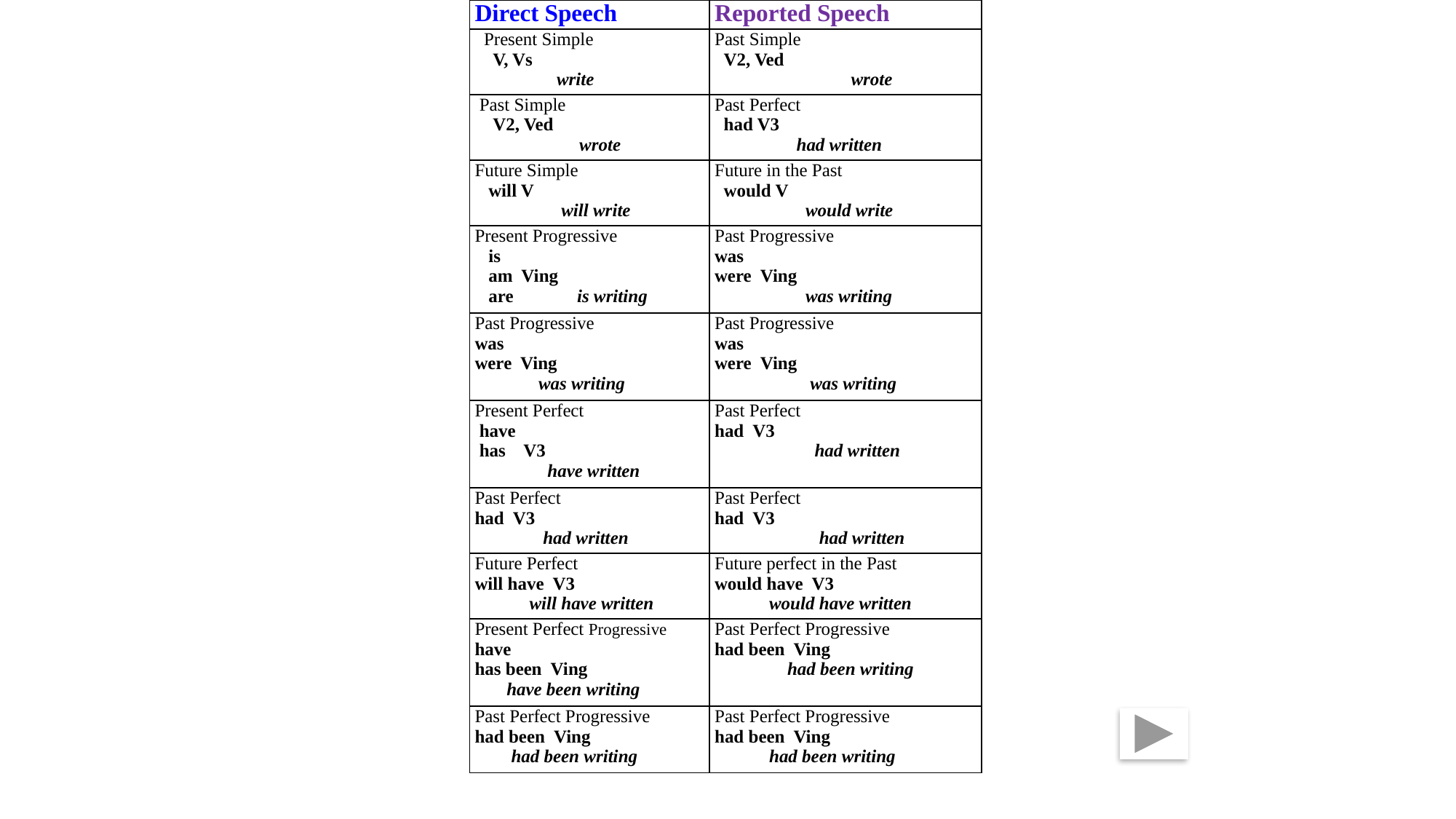

| Direct Speech | Reported Speech |
| --- | --- |
| Present Simple V, Vs write | Past Simple V2, Ved wrote |
| Past Simple V2, Ved wrote | Past Perfect had V3 had written |
| Future Simple will V will write | Future in the Past would V would write |
| Present Progressive is am Ving are is writing | Past Progressive was were Ving was writing |
| Past Progressive was were Ving was writing | Past Progressive was were Ving was writing |
| Present Perfect have has V3 have written | Past Perfect had V3 had written |
| Past Perfect had V3 had written | Past Perfect had V3 had written |
| Future Perfect will have V3 will have written | Future perfect in the Past would have V3 would have written |
| Present Perfect Progressive have has been Ving have been writing | Past Perfect Progressive had been Ving had been writing |
| Past Perfect Progressive had been Ving had been writing | Past Perfect Progressive had been Ving had been writing |